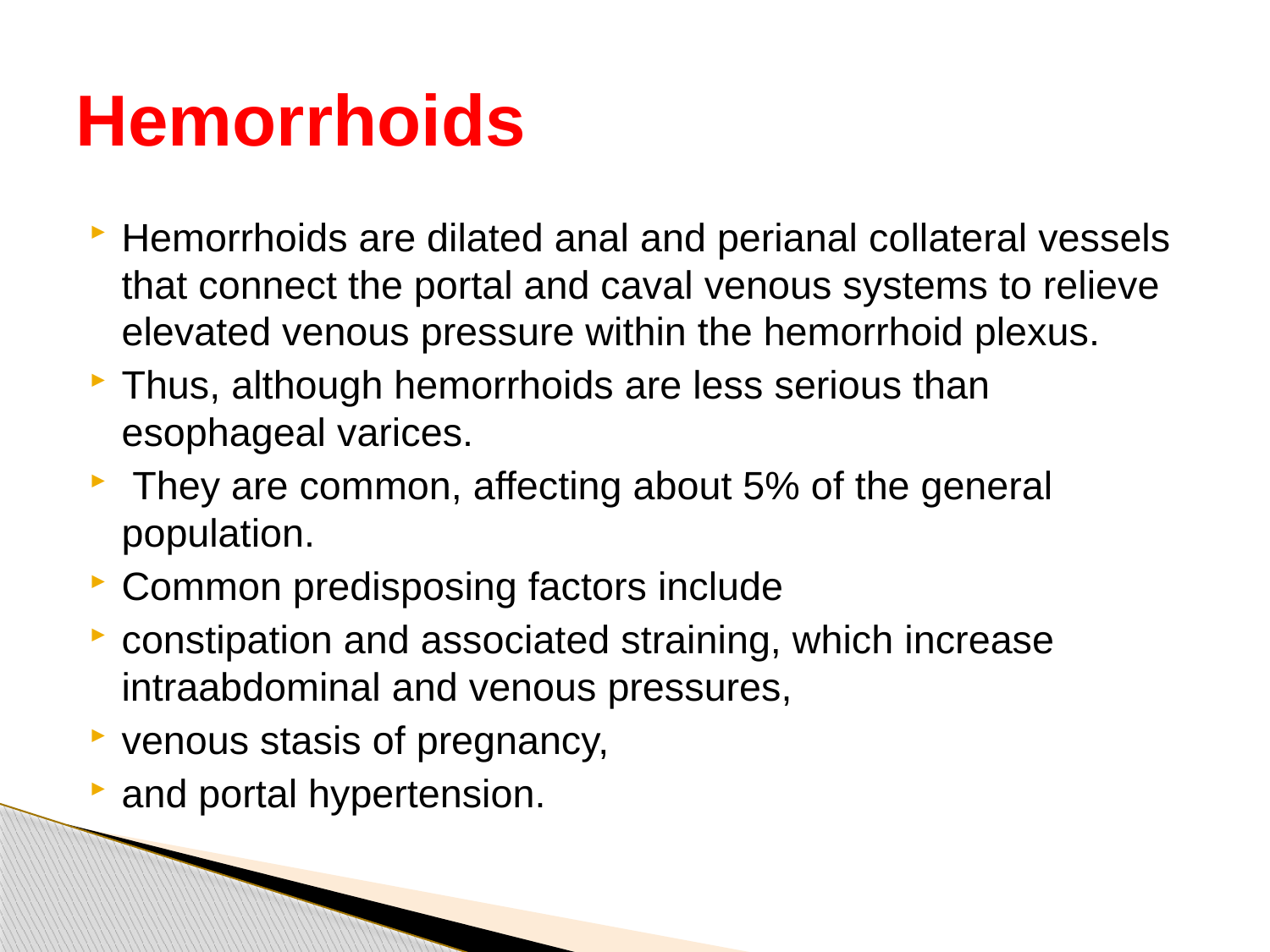

# Hemorrhoids
Hemorrhoids are dilated anal and perianal collateral vessels that connect the portal and caval venous systems to relieve elevated venous pressure within the hemorrhoid plexus.
Thus, although hemorrhoids are less serious than esophageal varices.
 They are common, affecting about 5% of the general population.
Common predisposing factors include
constipation and associated straining, which increase intraabdominal and venous pressures,
venous stasis of pregnancy,
and portal hypertension.